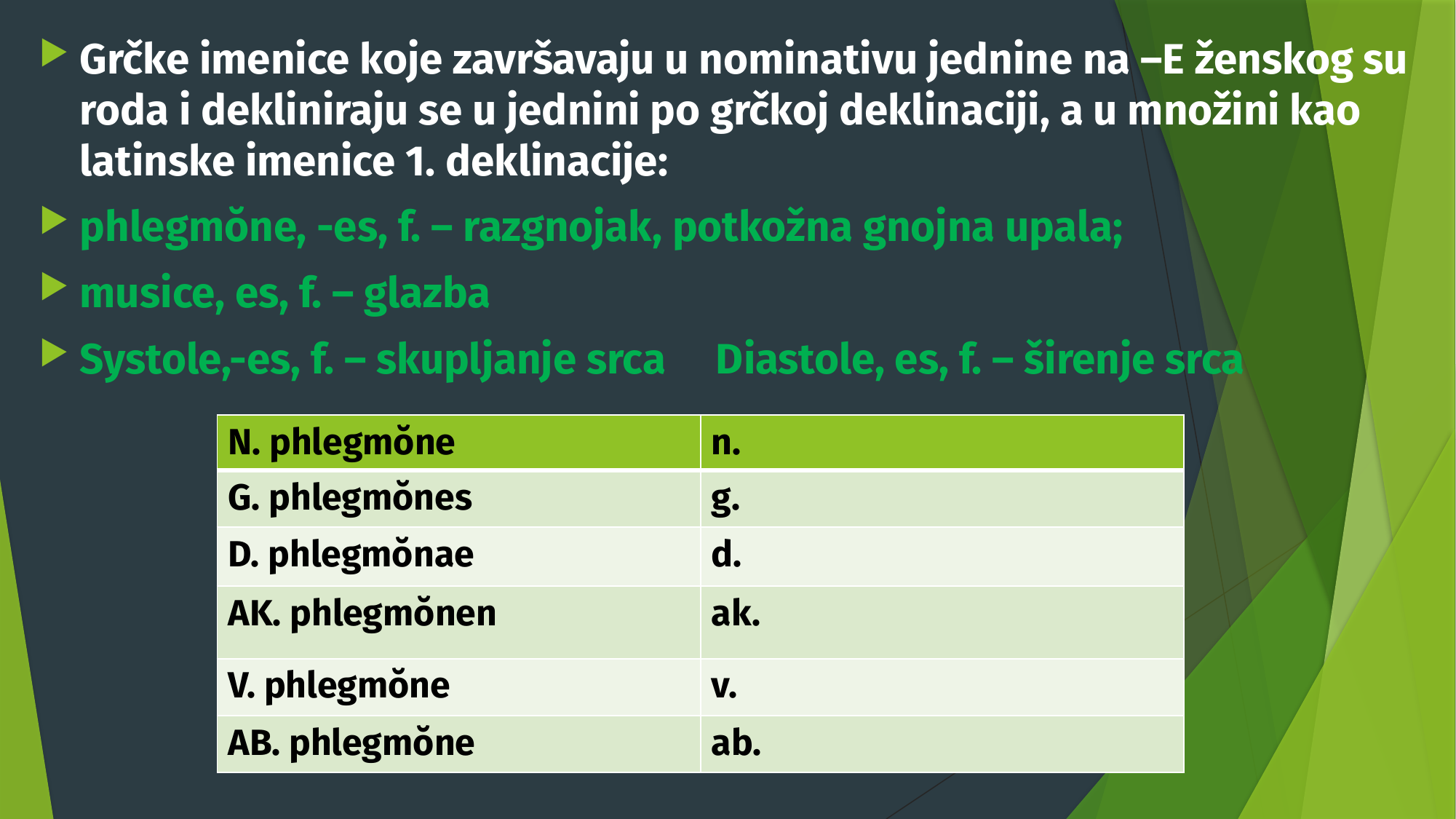

Grčke imenice koje završavaju u nominativu jednine na –E ženskog su roda i dekliniraju se u jednini po grčkoj deklinaciji, a u množini kao latinske imenice 1. deklinacije:
phlegmŏne, -es, f. – razgnojak, potkožna gnojna upala;
musice, es, f. – glazba
Systole,-es, f. – skupljanje srca     Diastole, es, f. – širenje srca

| N. phlegmŏne | n. |
| --- | --- |
| G. phlegmŏnes | g. |
| D. phlegmŏnae | d. |
| AK. phlegmŏnen | ak. |
| V. phlegmŏne | v. |
| AB. phlegmŏne | ab. |